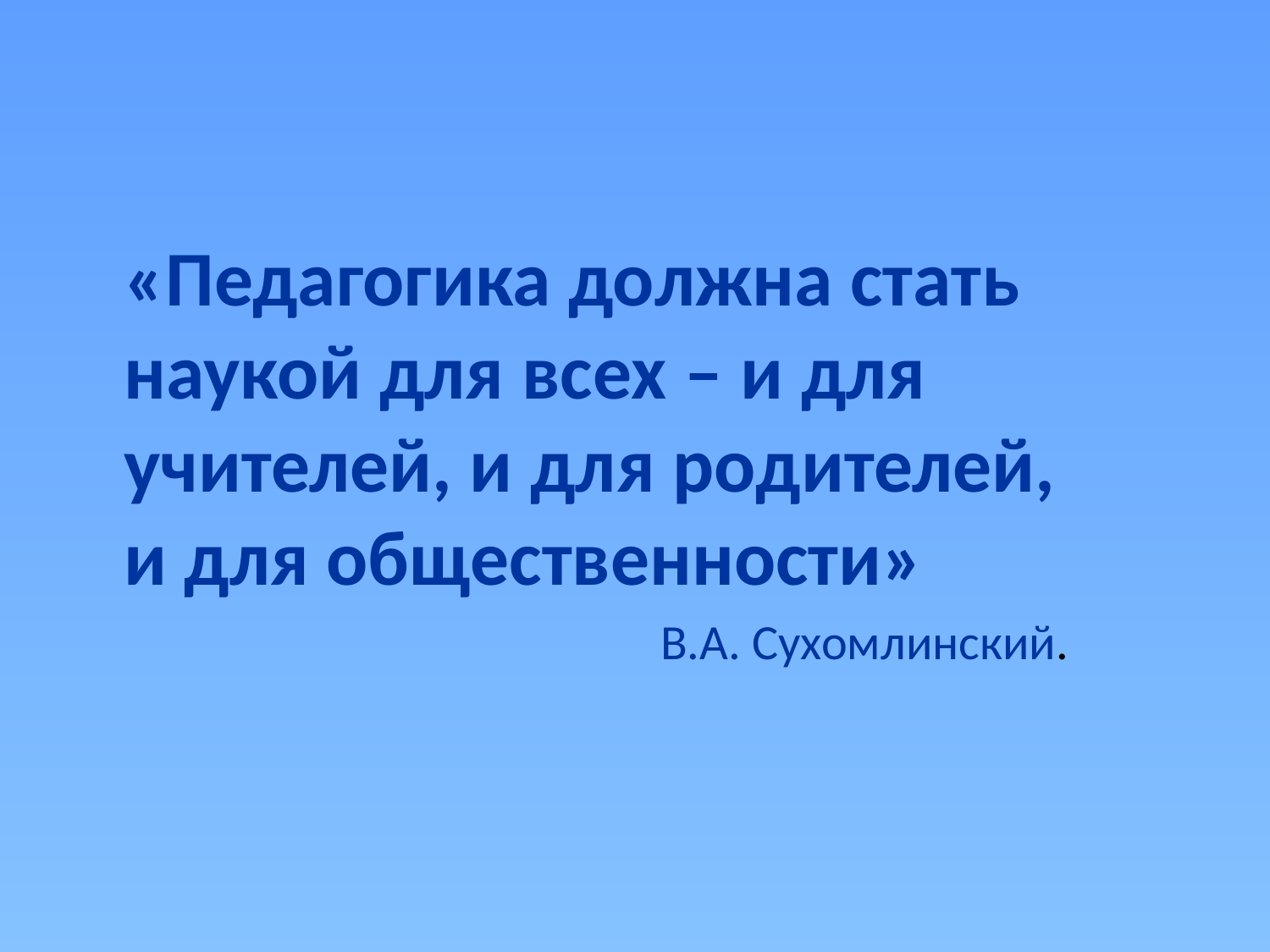

#
	«Педагогика должна стать наукой для всех – и для учителей, и для родителей, и для общественности»
 В.А. Сухомлинский.